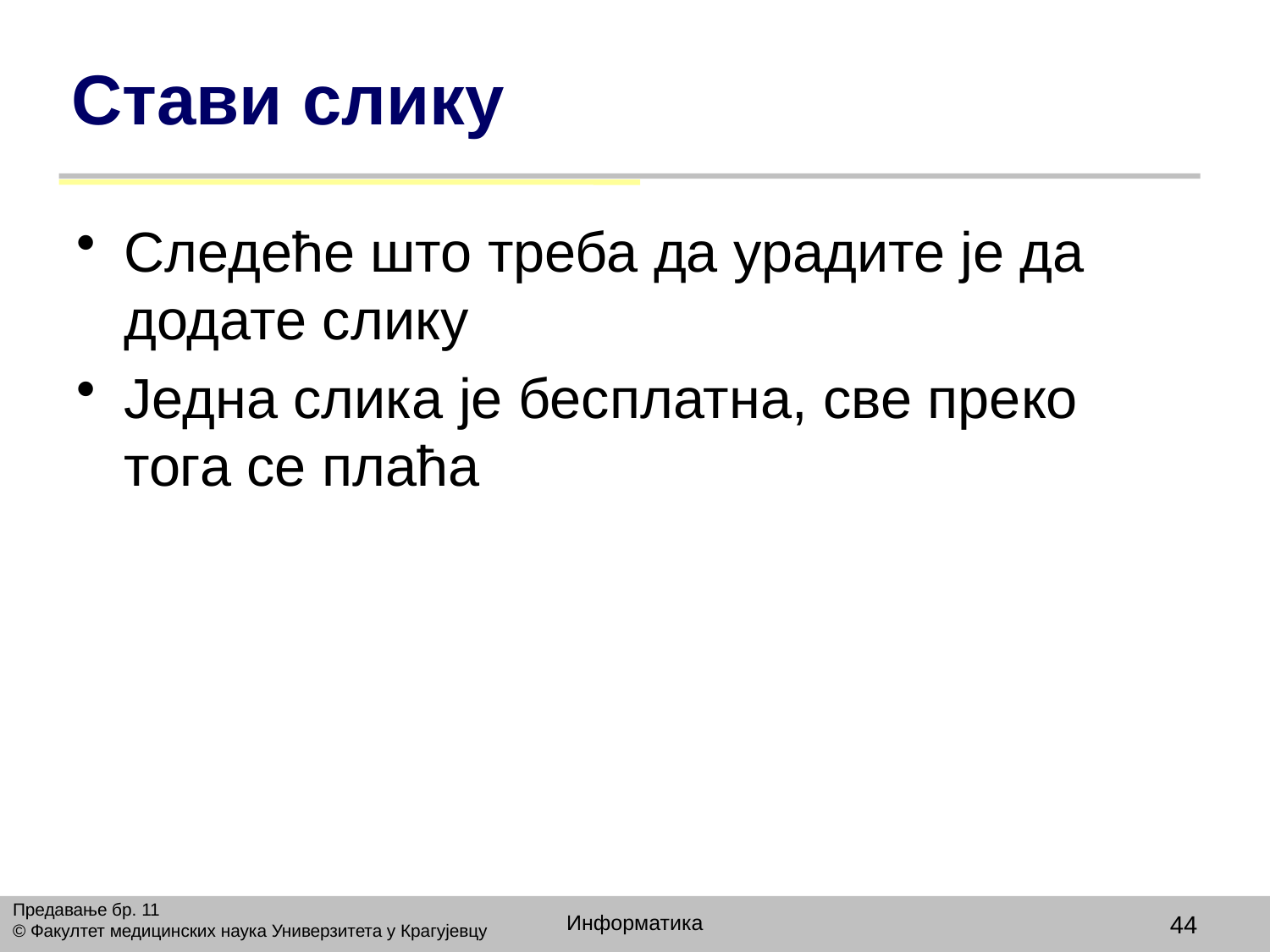

# Стави слику
Следеће што треба да урадите је да додате слику
Једна слика је бесплатна, све преко тога се плаћа
Предавање бр. 11
© Факултет медицинских наука Универзитета у Крагујевцу
Информатика
44